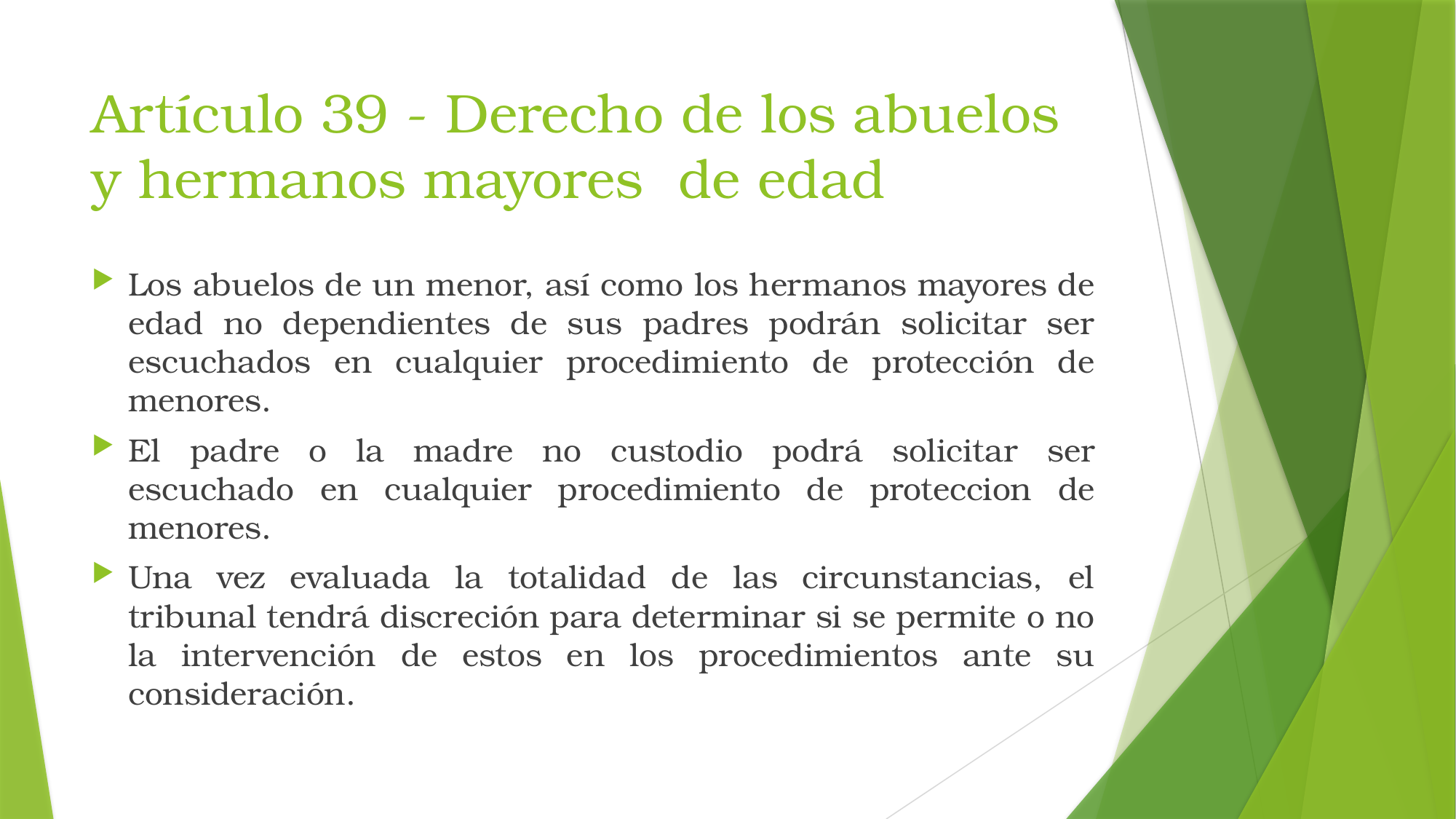

# Artículo 39 - Derecho de los abuelos y hermanos mayores  de edad
Los abuelos de un menor, así como los hermanos mayores de edad no dependientes de sus padres podrán solicitar ser escuchados en cualquier procedimiento de protección de menores.
El padre o la madre no custodio podrá solicitar ser escuchado en cualquier procedimiento de proteccion de menores.
Una vez evaluada la totalidad de las circunstancias, el tribunal tendrá discreción para determinar si se permite o no la intervención de estos en los procedimientos ante su consideración.